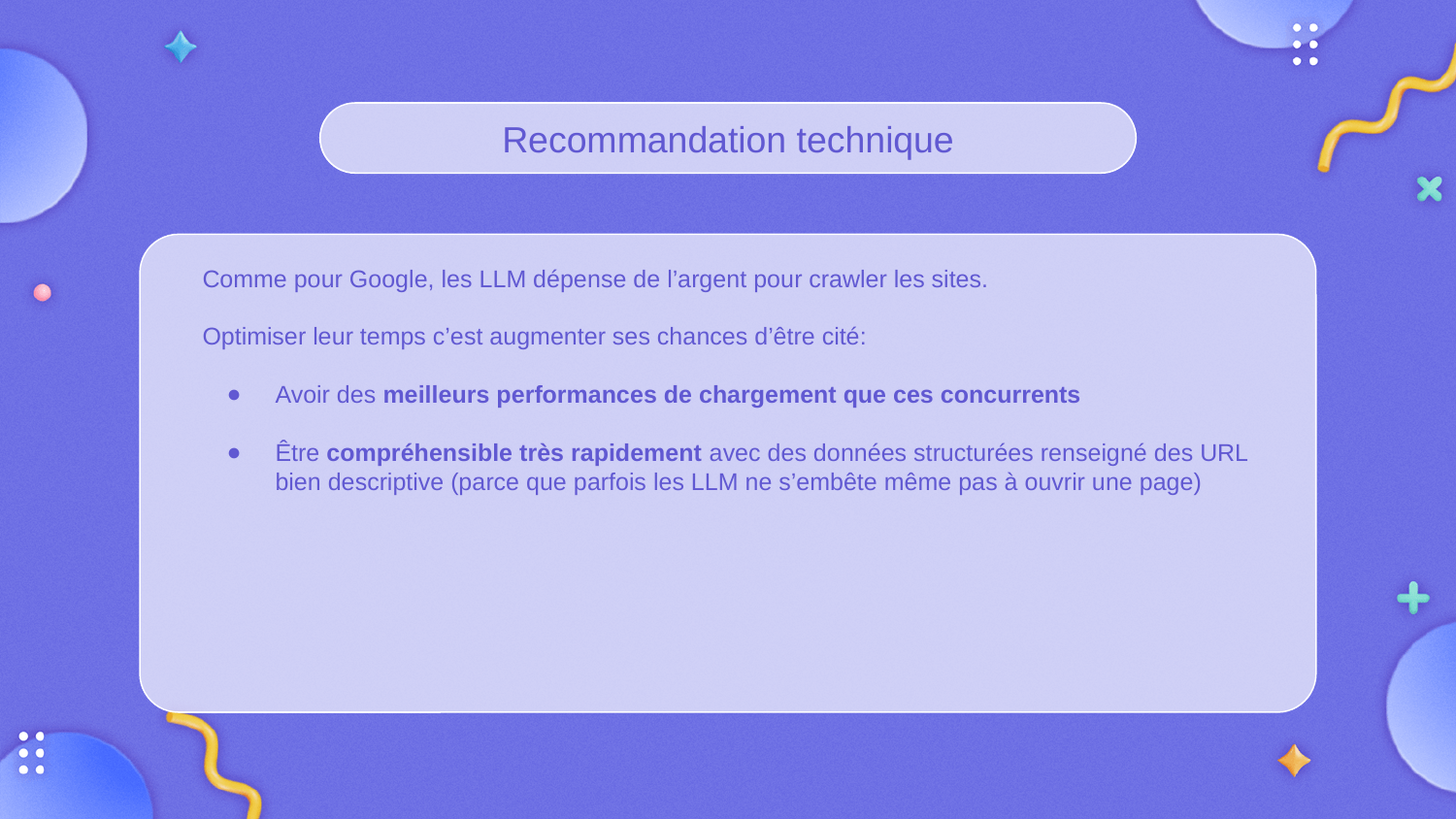

Recommandation technique

Comme pour Google, les LLM dépense de l’argent pour crawler les sites.

Optimiser leur temps c’est augmenter ses chances d’être cité:

Avoir des meilleurs performances de chargement que ces concurrents

Être compréhensible très rapidement avec des données structurées renseigné des URL bien descriptive (parce que parfois les LLM ne s’embête même pas à ouvrir une page)